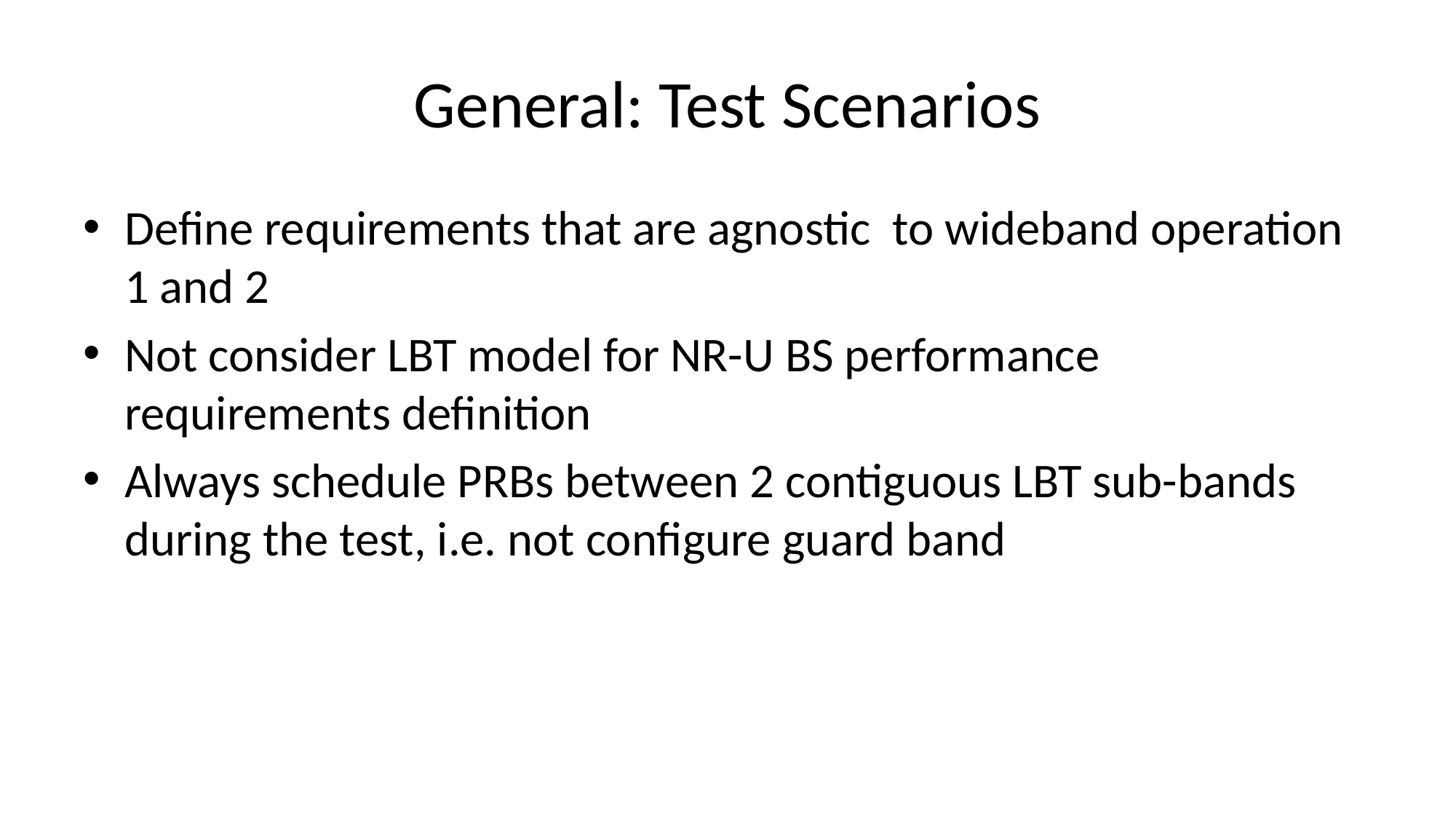

# General: Test Scenarios
Define requirements that are agnostic  to wideband operation 1 and 2
Not consider LBT model for NR-U BS performance requirements definition
Always schedule PRBs between 2 contiguous LBT sub-bands during the test, i.e. not configure guard band